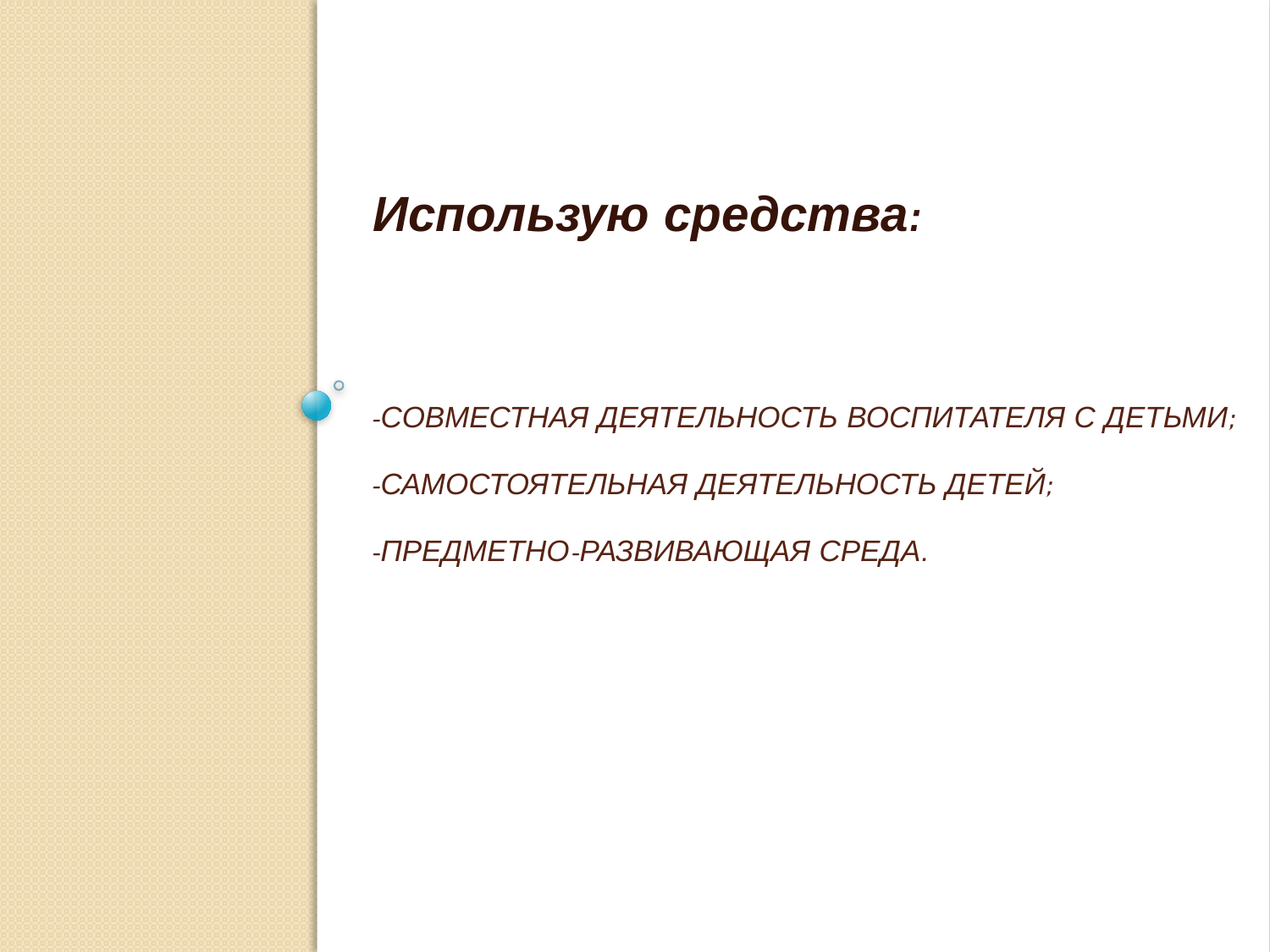

Использую средства:
# -Совместная деятельность воспитателя с детьми; -Самостоятельная деятельность детей; -Предметно-развивающая среда.